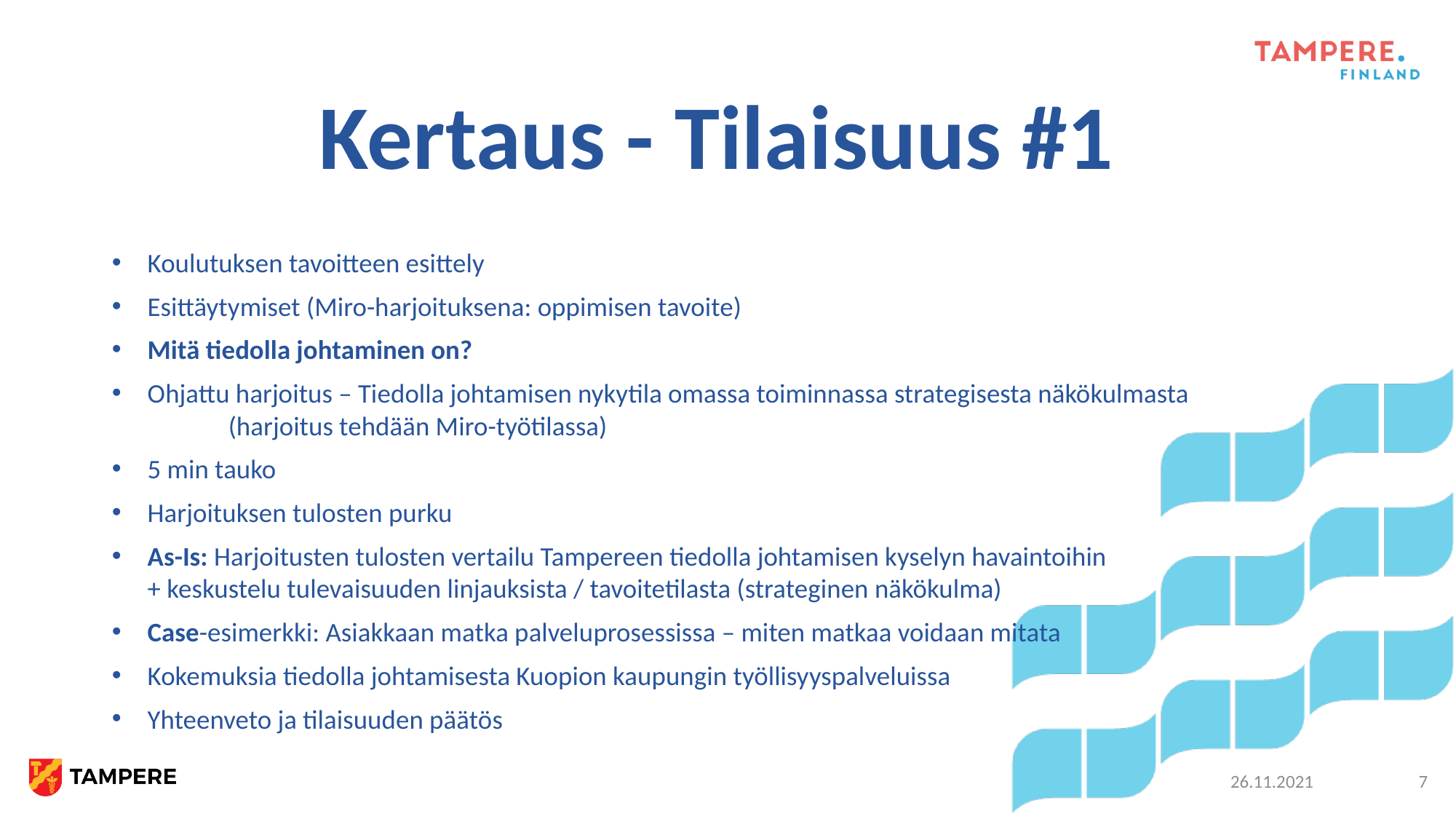

# Kertaus - Tilaisuus #1
Koulutuksen tavoitteen esittely
Esittäytymiset (Miro-harjoituksena: oppimisen tavoite)
Mitä tiedolla johtaminen on?
Ohjattu harjoitus – Tiedolla johtamisen nykytila omassa toiminnassa strategisesta näkökulmasta
	(harjoitus tehdään Miro-työtilassa)
5 min tauko
Harjoituksen tulosten purku
As-Is: Harjoitusten tulosten vertailu Tampereen tiedolla johtamisen kyselyn havaintoihin
+ keskustelu tulevaisuuden linjauksista / tavoitetilasta (strateginen näkökulma)
Case-esimerkki: Asiakkaan matka palveluprosessissa – miten matkaa voidaan mitata
Kokemuksia tiedolla johtamisesta Kuopion kaupungin työllisyyspalveluissa
Yhteenveto ja tilaisuuden päätös

26.11.2021
7